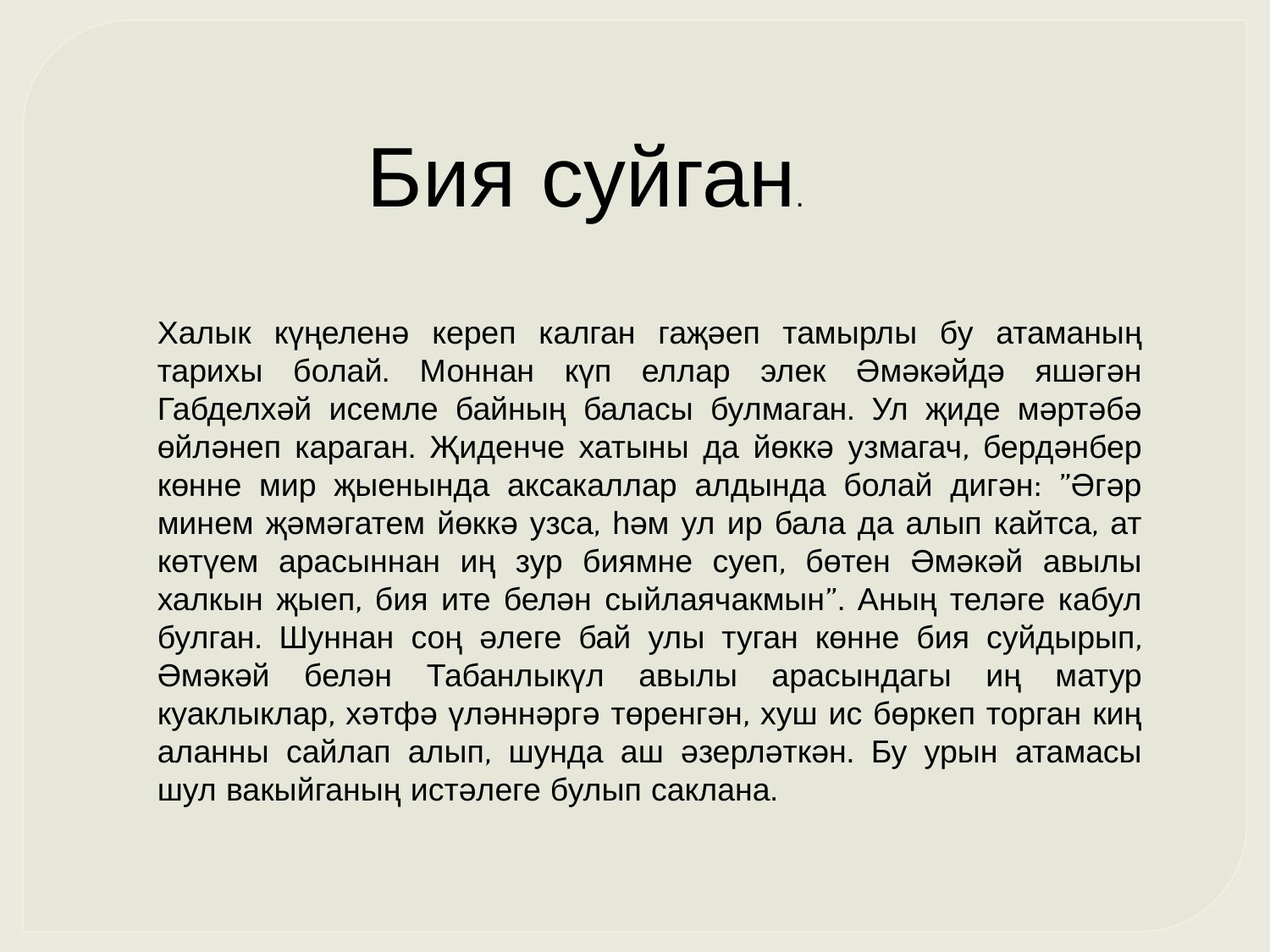

Бия суйган.
Халык күңеленә кереп калган гаҗәеп тамырлы бу атаманың тарихы болай. Моннан күп еллар элек Әмәкәйдә яшәгән Габделхәй исемле байның баласы булмаган. Ул җиде мәртәбә өйләнеп караган. Җиденче хатыны да йөккә узмагач, бердәнбер көнне мир җыенында аксакаллар алдында болай дигән: ”Әгәр минем җәмәгатем йөккә узса, һәм ул ир бала да алып кайтса, ат көтүем арасыннан иң зур биямне суеп, бөтен Әмәкәй авылы халкын җыеп, бия ите белән сыйлаячакмын”. Аның теләге кабул булган. Шуннан соң әлеге бай улы туган көнне бия суйдырып, Әмәкәй белән Табанлыкүл авылы арасындагы иң матур куаклыклар, хәтфә үләннәргә төренгән, хуш ис бөркеп торган киң аланны сайлап алып, шунда аш әзерләткән. Бу урын атамасы шул вакыйганың истәлеге булып саклана.